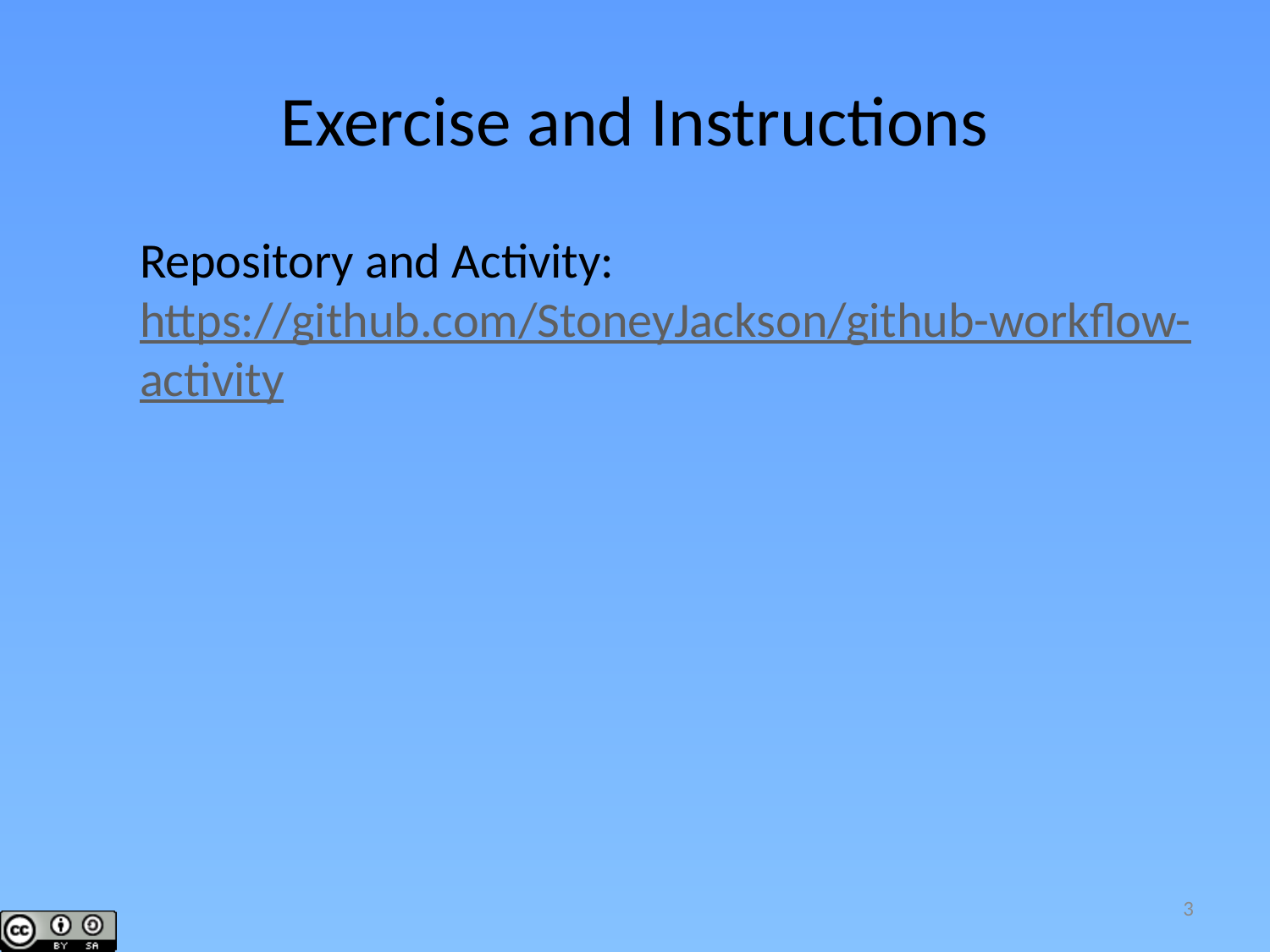

# Exercise and Instructions
Repository and Activity:
https://github.com/StoneyJackson/github-workflow-activity

3